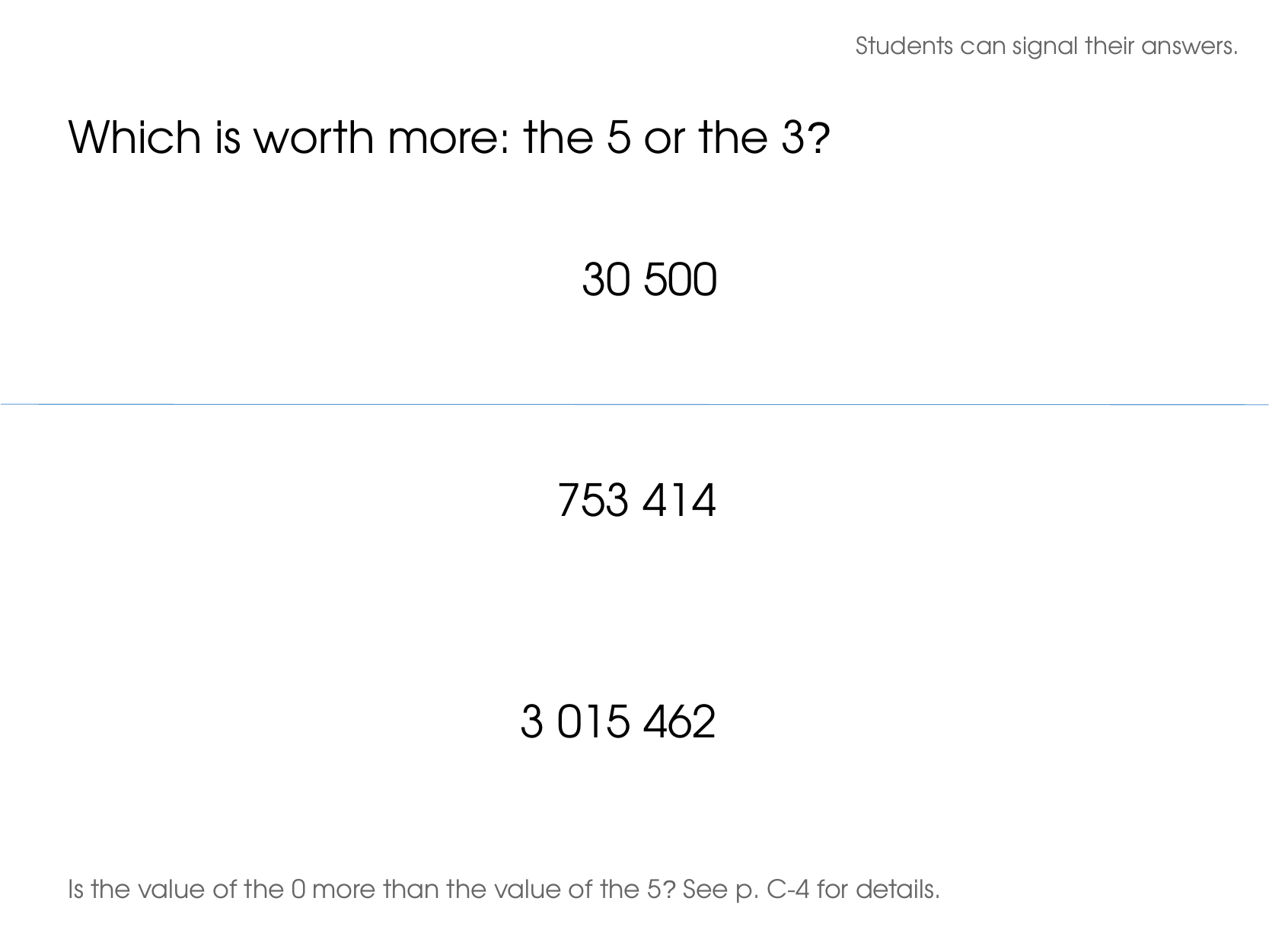

Students can signal their answers.
Which is worth more: the 5 or the 3?
30 500
753 414
3 015 462
Is the value of the 0 more than the value of the 5? See p. C-4 for details.